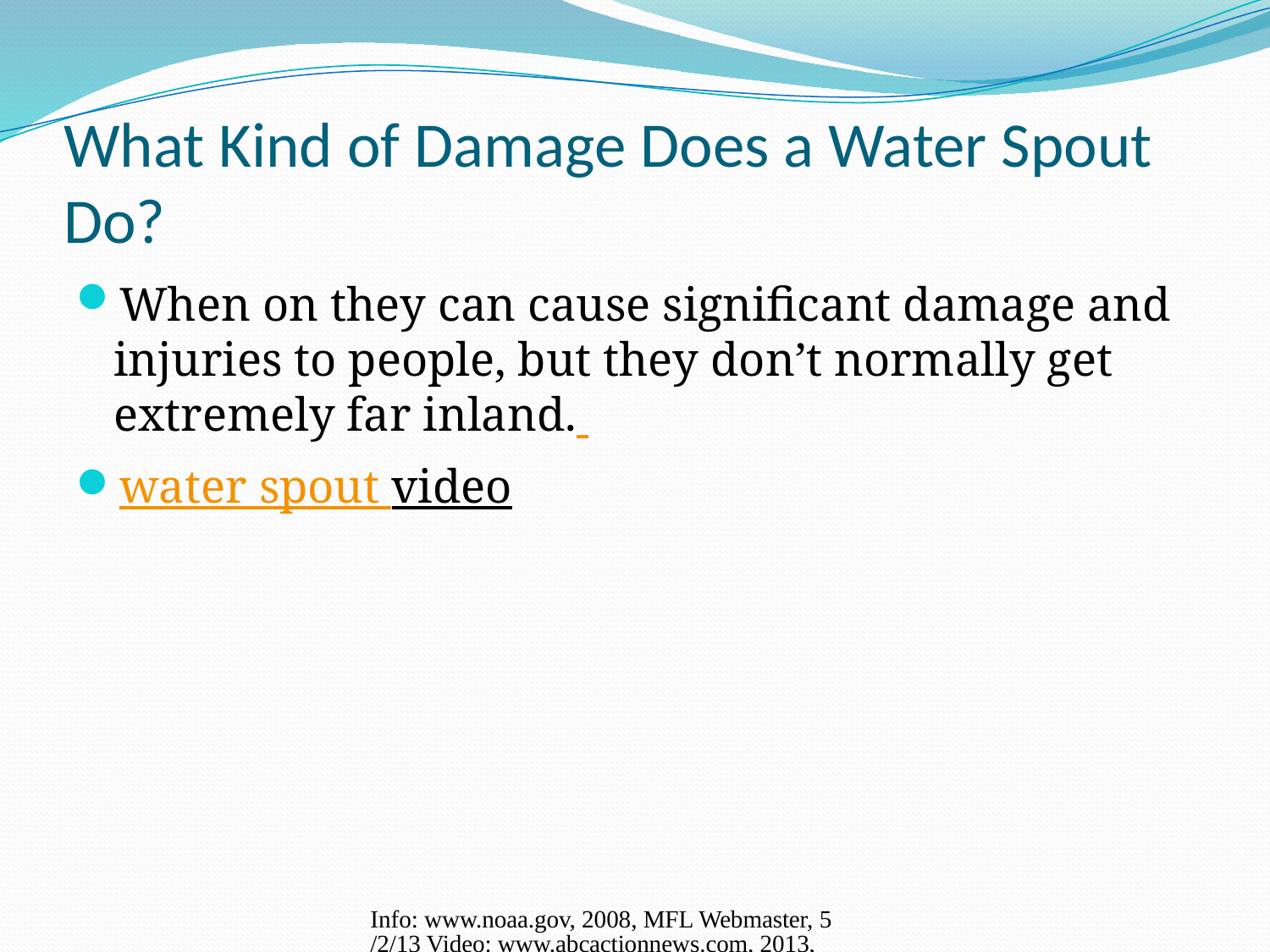

# What Kind of Damage Does a Water Spout Do?
When on they can cause significant damage and injuries to people, but they don’t normally get extremely far inland.
water spout video

Info: www.noaa.gov, 2008, MFL Webmaster, 5/2/13 Video: www.abcactionnews.com, 2013, Carson Chambers, 5/2/13